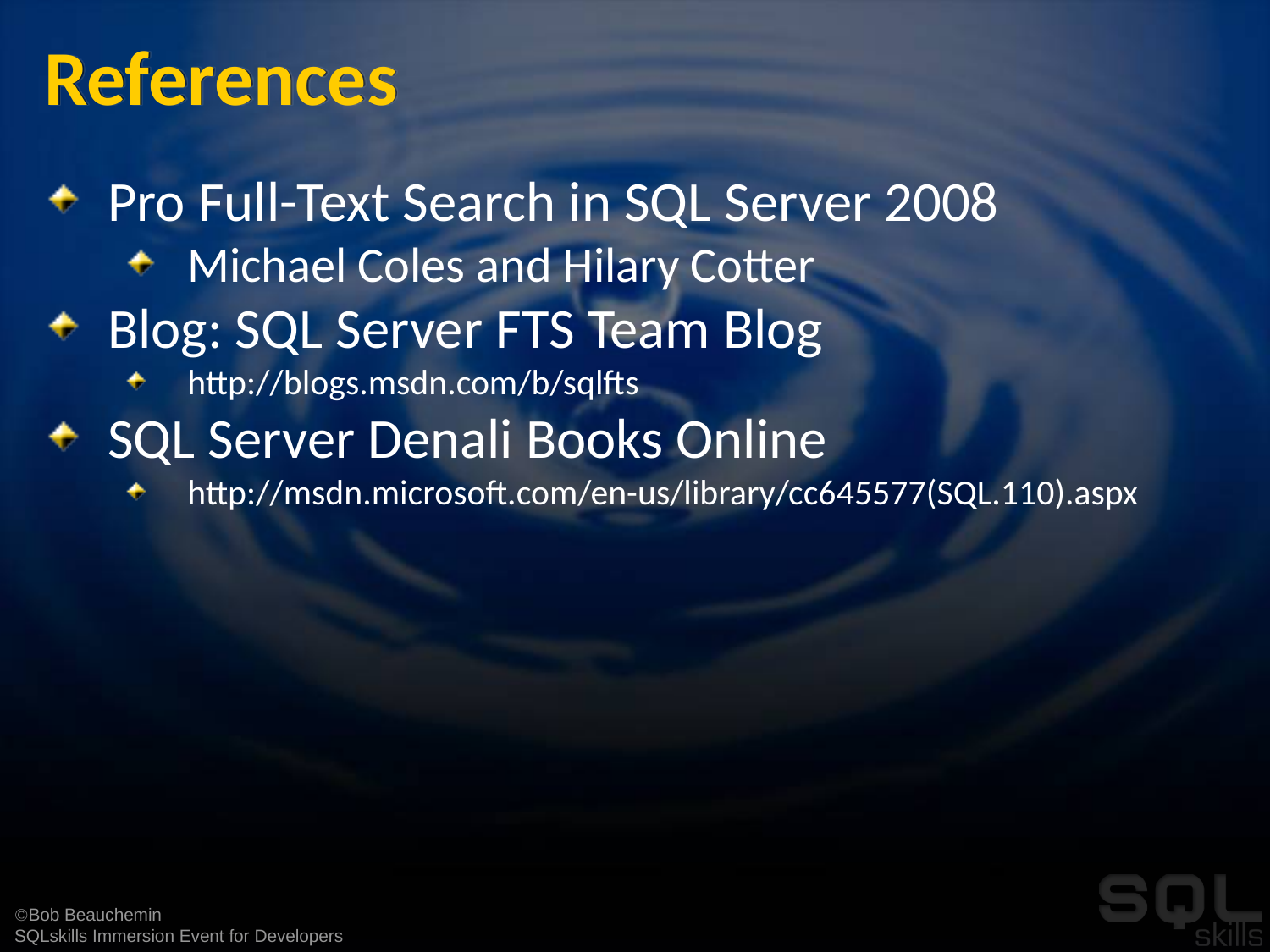

# References
Pro Full-Text Search in SQL Server 2008
Michael Coles and Hilary Cotter
Blog: SQL Server FTS Team Blog
http://blogs.msdn.com/b/sqlfts
SQL Server Denali Books Online
http://msdn.microsoft.com/en-us/library/cc645577(SQL.110).aspx